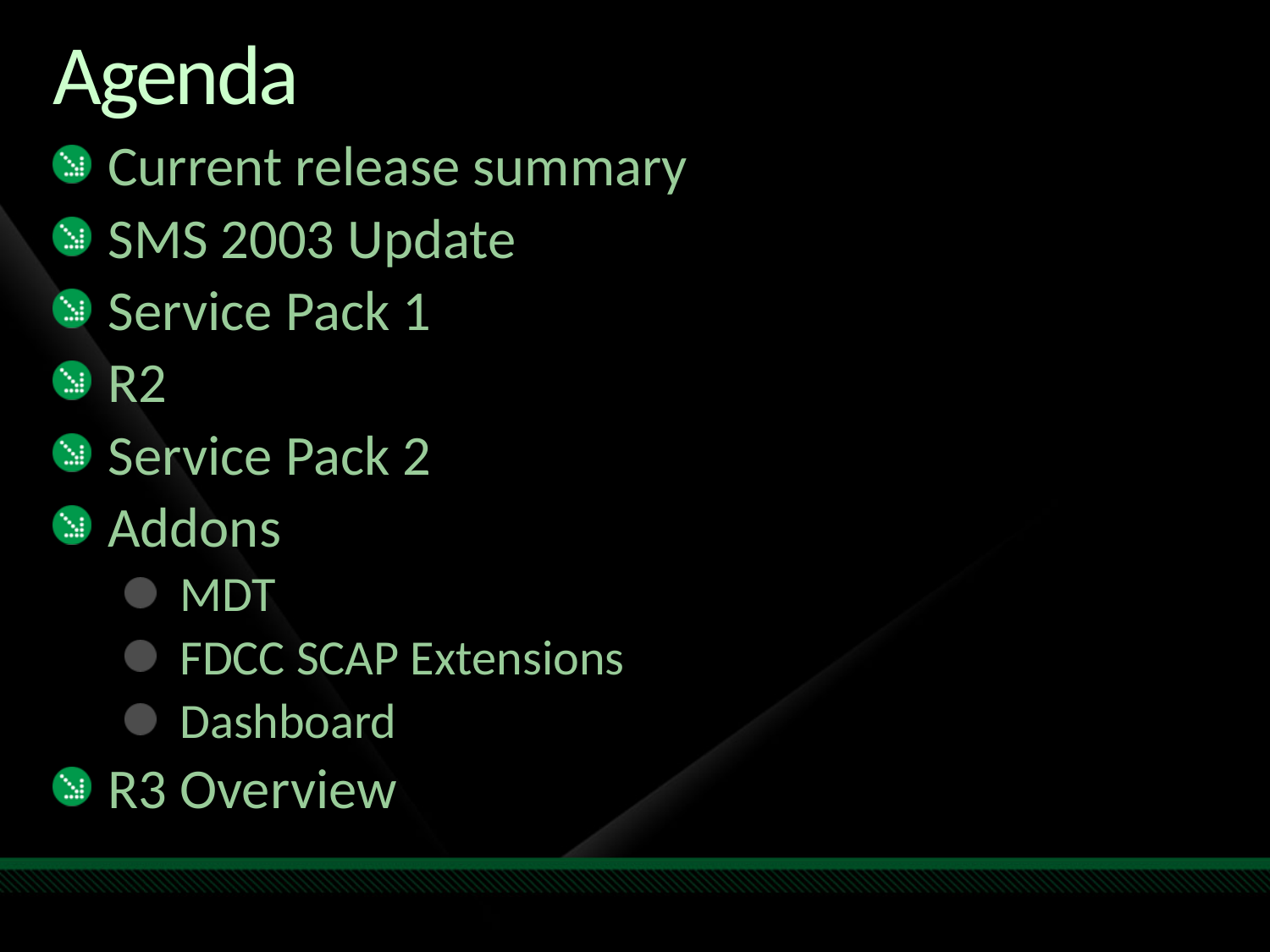

# Agenda
Current release summary
SMS 2003 Update
Service Pack 1
R2
Service Pack 2
Addons
MDT
FDCC SCAP Extensions
Dashboard
R3 Overview